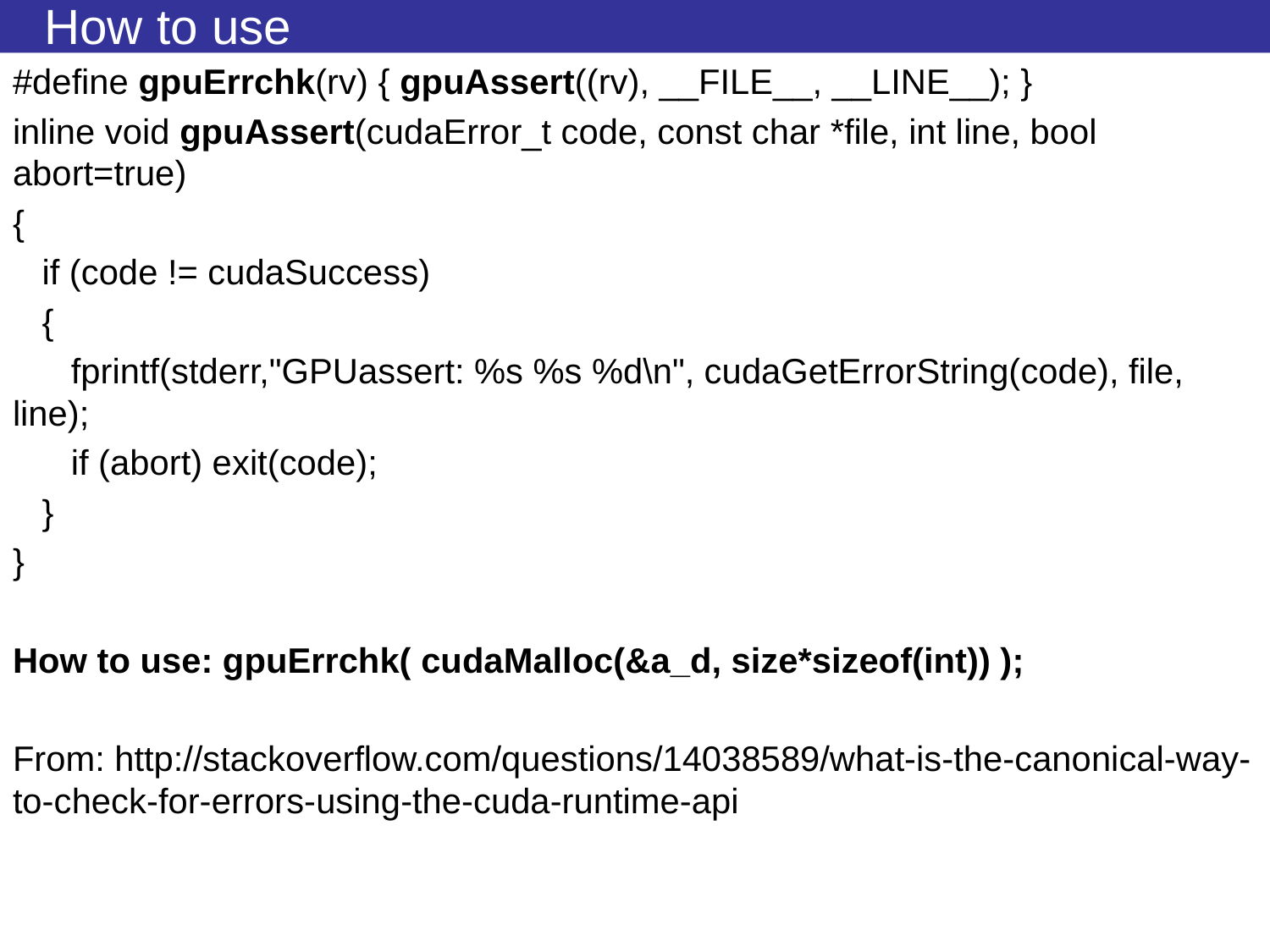

# How to use
#define gpuErrchk(rv) { gpuAssert((rv), __FILE__, __LINE__); }
inline void gpuAssert(cudaError_t code, const char *file, int line, bool abort=true)
{
   if (code != cudaSuccess)
   {
      fprintf(stderr,"GPUassert: %s %s %d\n", cudaGetErrorString(code), file, line);
      if (abort) exit(code);
   }
}

How to use: gpuErrchk( cudaMalloc(&a_d, size*sizeof(int)) );

From: http://stackoverflow.com/questions/14038589/what-is-the-canonical-way-to-check-for-errors-using-the-cuda-runtime-api